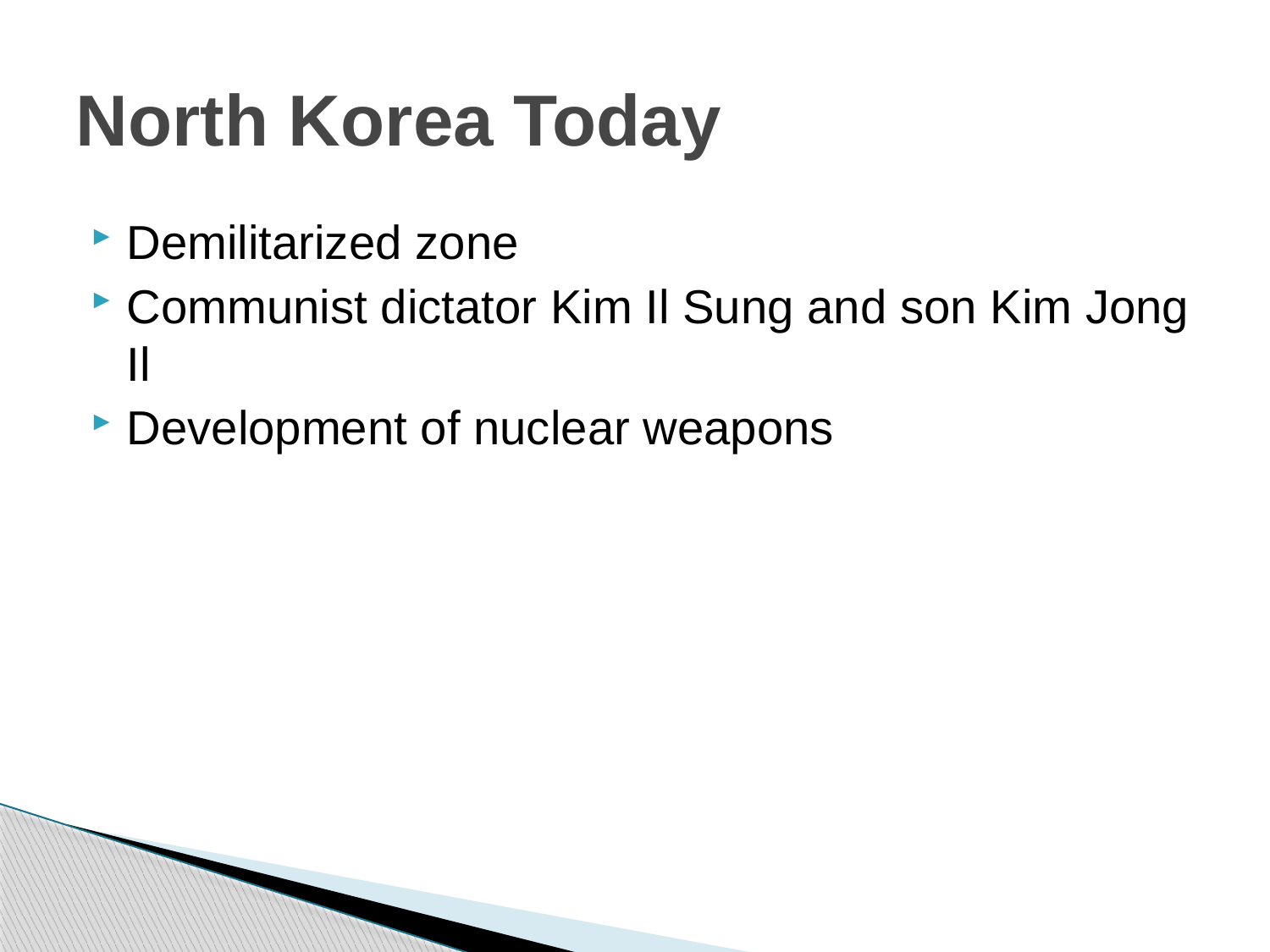

# North Korea Today
Demilitarized zone
Communist dictator Kim Il Sung and son Kim Jong Il
Development of nuclear weapons